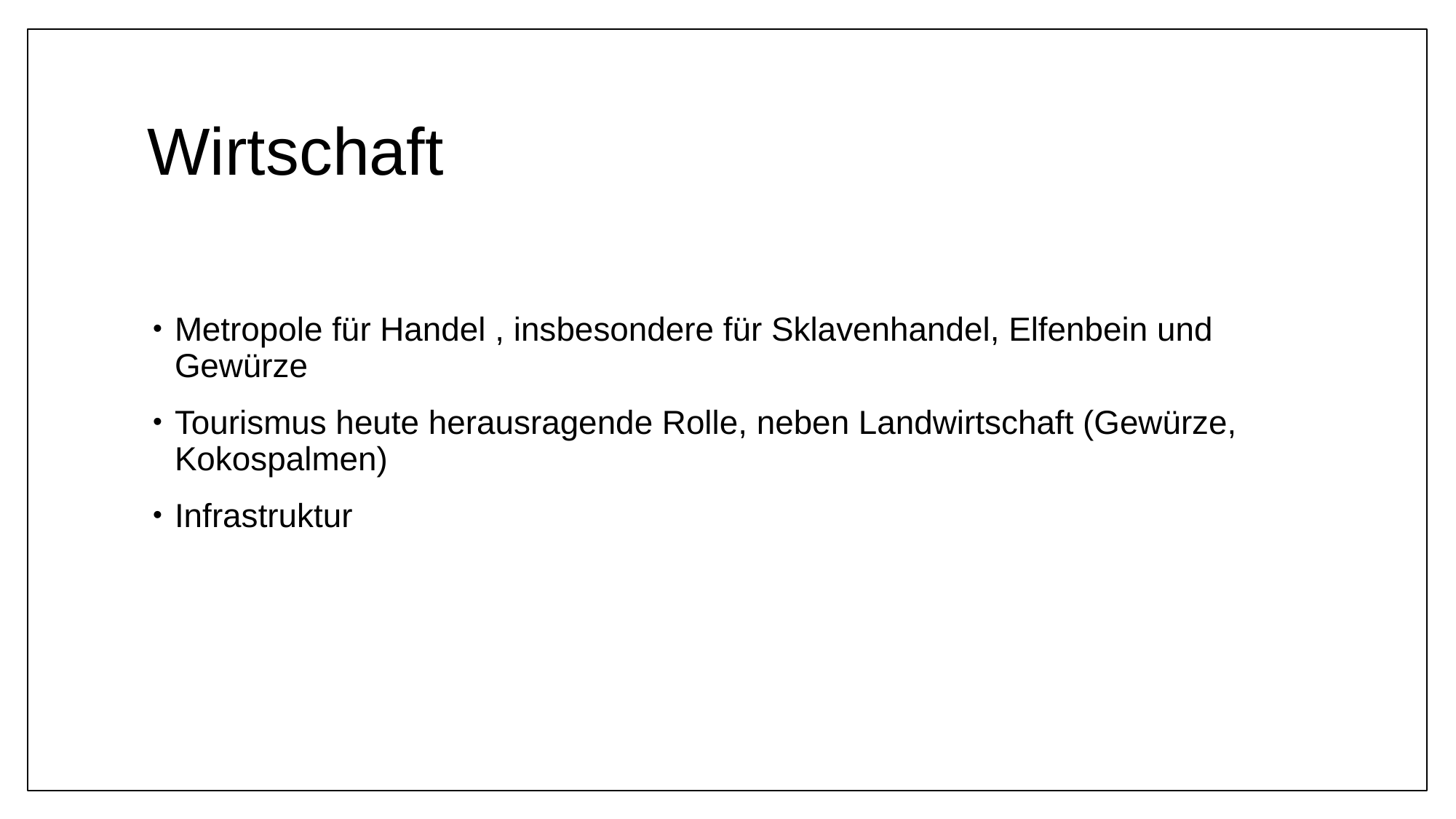

# Wirtschaft

Metropole für Handel , insbesondere für Sklavenhandel, Elfenbein und Gewürze
Tourismus heute herausragende Rolle, neben Landwirtschaft (Gewürze, Kokospalmen)
Infrastruktur